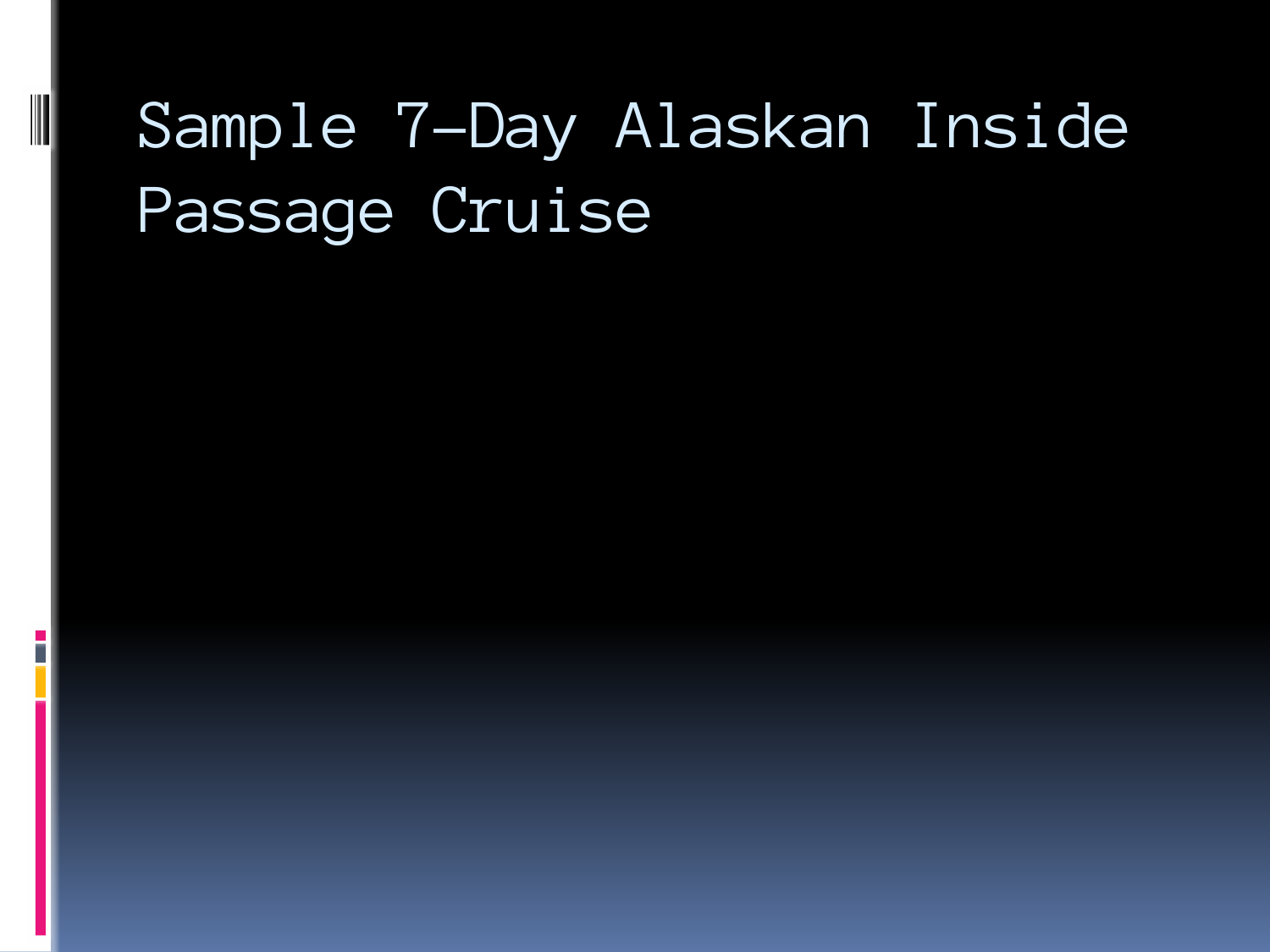

# Sample 7-Day Alaskan Inside Passage Cruise